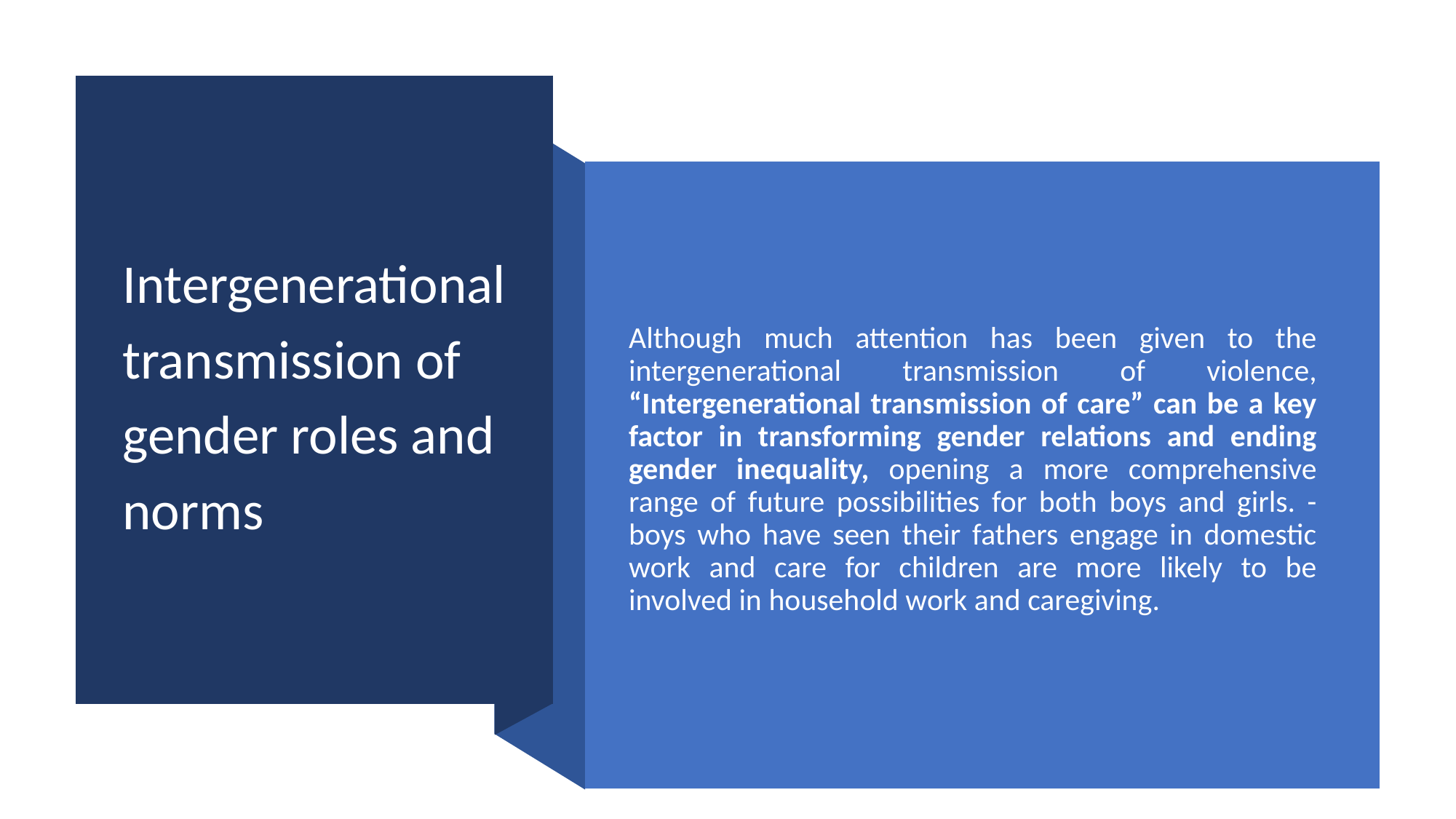

# Intergenerational transmission of gender roles and norms

Although much attention has been given to the intergenerational transmission of violence, “Intergenerational transmission of care” can be a key factor in transforming gender relations and ending gender inequality, opening a more comprehensive range of future possibilities for both boys and girls. - boys who have seen their fathers engage in domestic work and care for children are more likely to be involved in household work and caregiving.